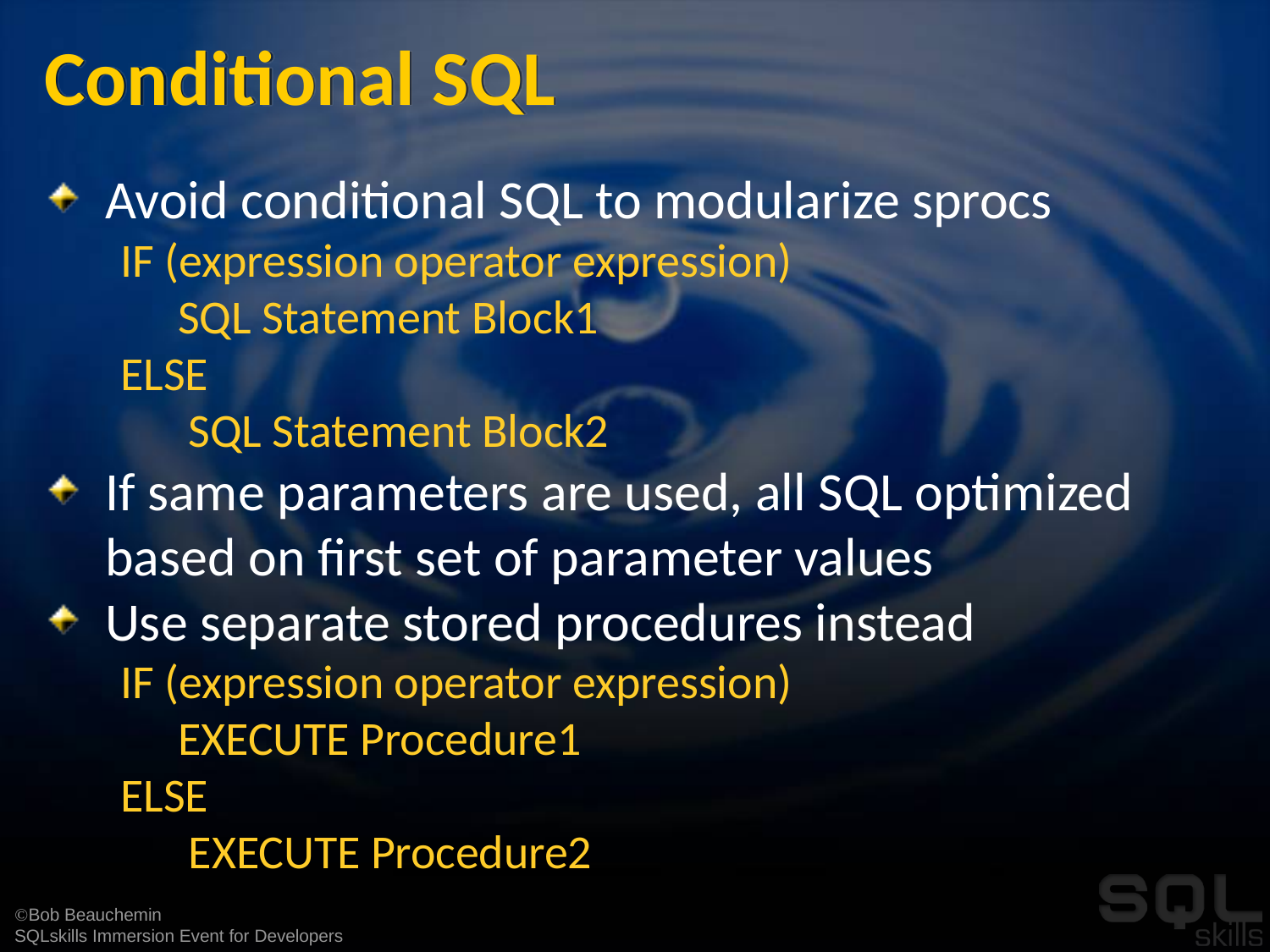

# Conditional SQL
Avoid conditional SQL to modularize sprocs
IF (expression operator expression)
	SQL Statement Block1
ELSE
	 SQL Statement Block2
If same parameters are used, all SQL optimized based on first set of parameter values
Use separate stored procedures instead
IF (expression operator expression)
	EXECUTE Procedure1
ELSE
	 EXECUTE Procedure2